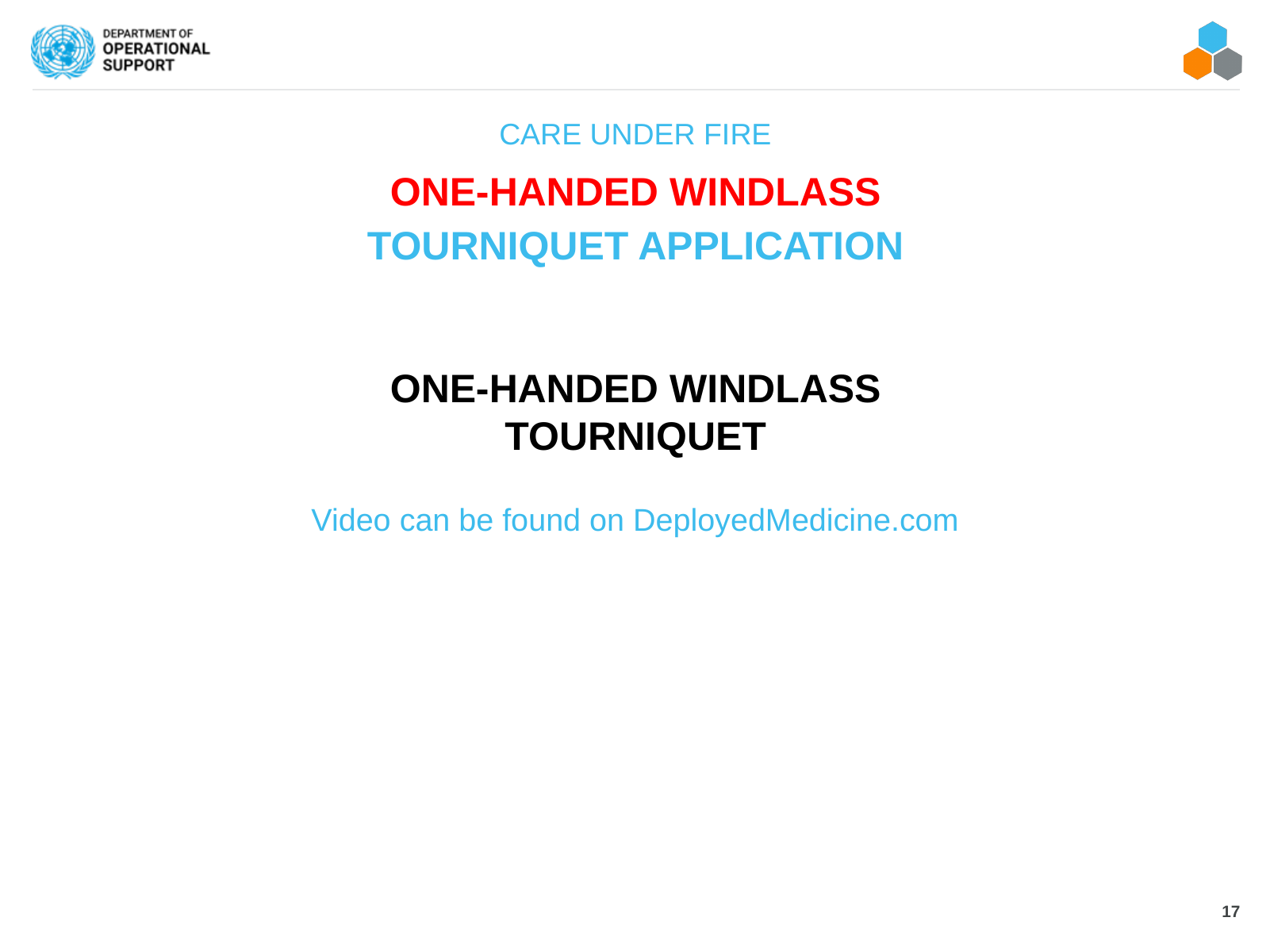

CARE UNDER FIRE
#
ONE-HANDED WINDLASS
TOURNIQUET APPLICATION
ONE-HANDED WINDLASS
TOURNIQUET

Video can be found on DeployedMedicine.com